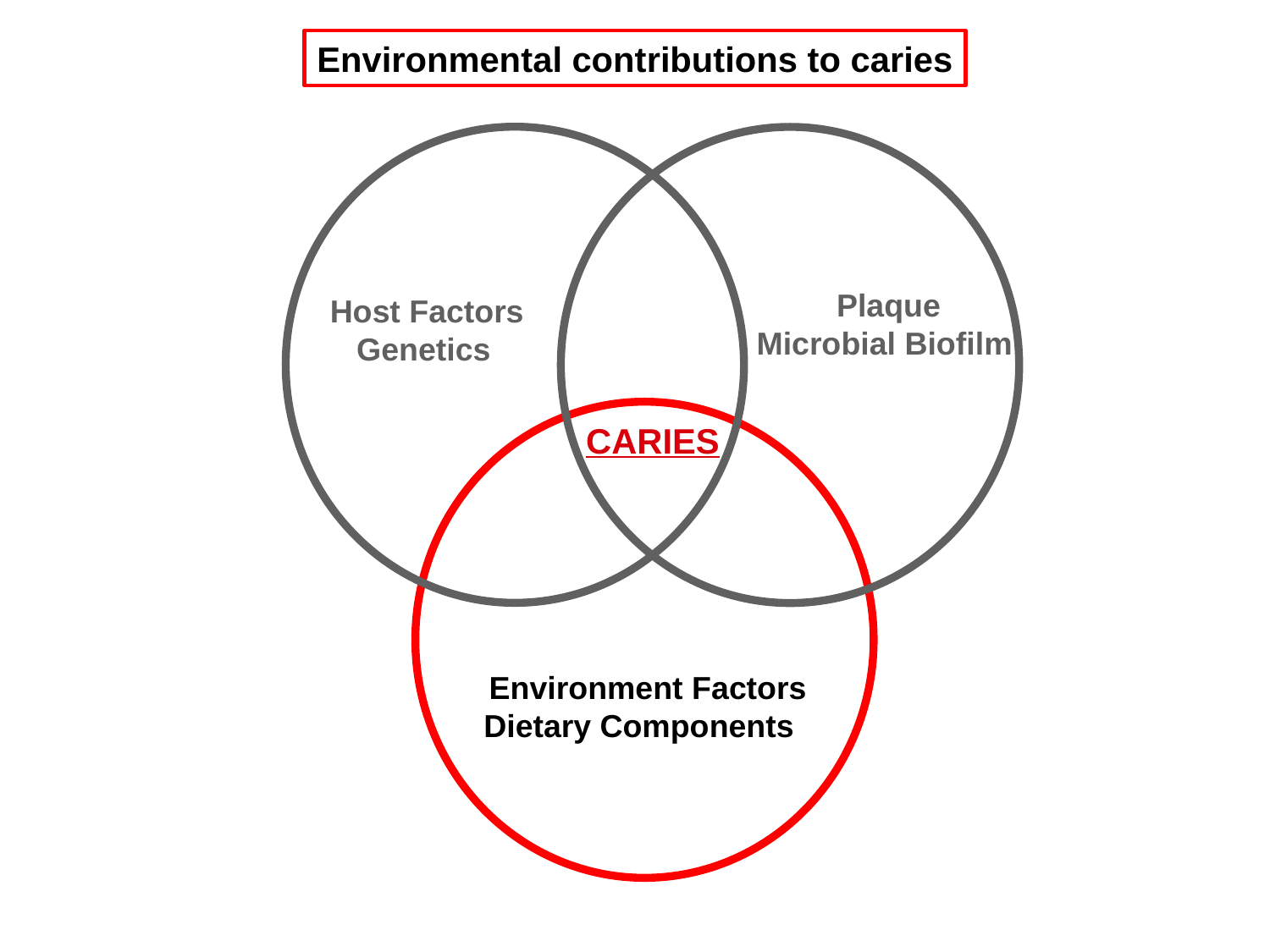

Environmental contributions to caries

         Plaque
Microbial Biofilm
Host Factors
   Genetics

CARIES
  Environment Factors
Dietary Components